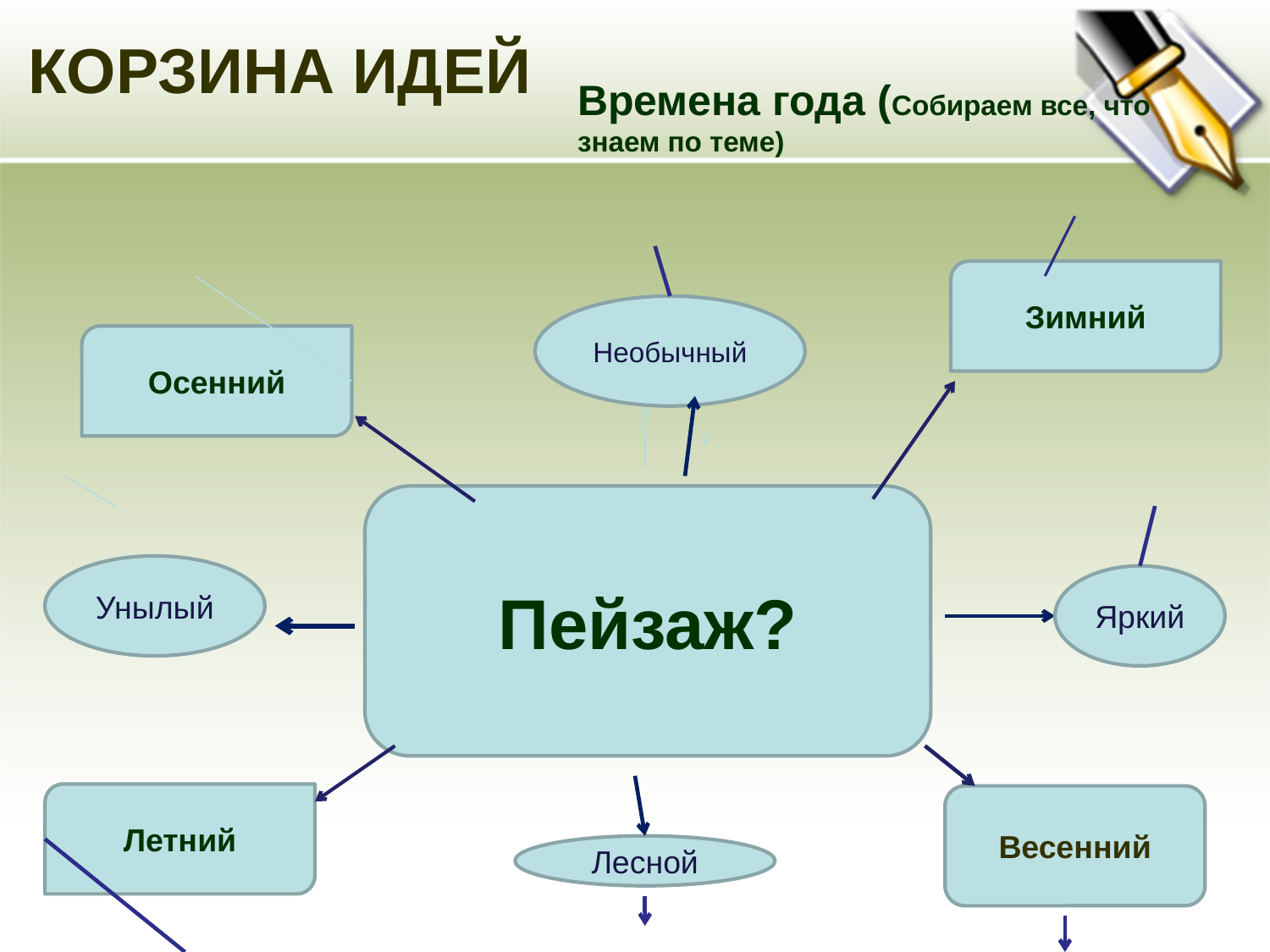

# КОРЗИНА ИДЕЙ
Времена года (Собираем все, что знаем по теме)
Зимний
Необычный
Осенний
Пейзаж?
Унылый
Яркий
Летний
Весенний
Лесной